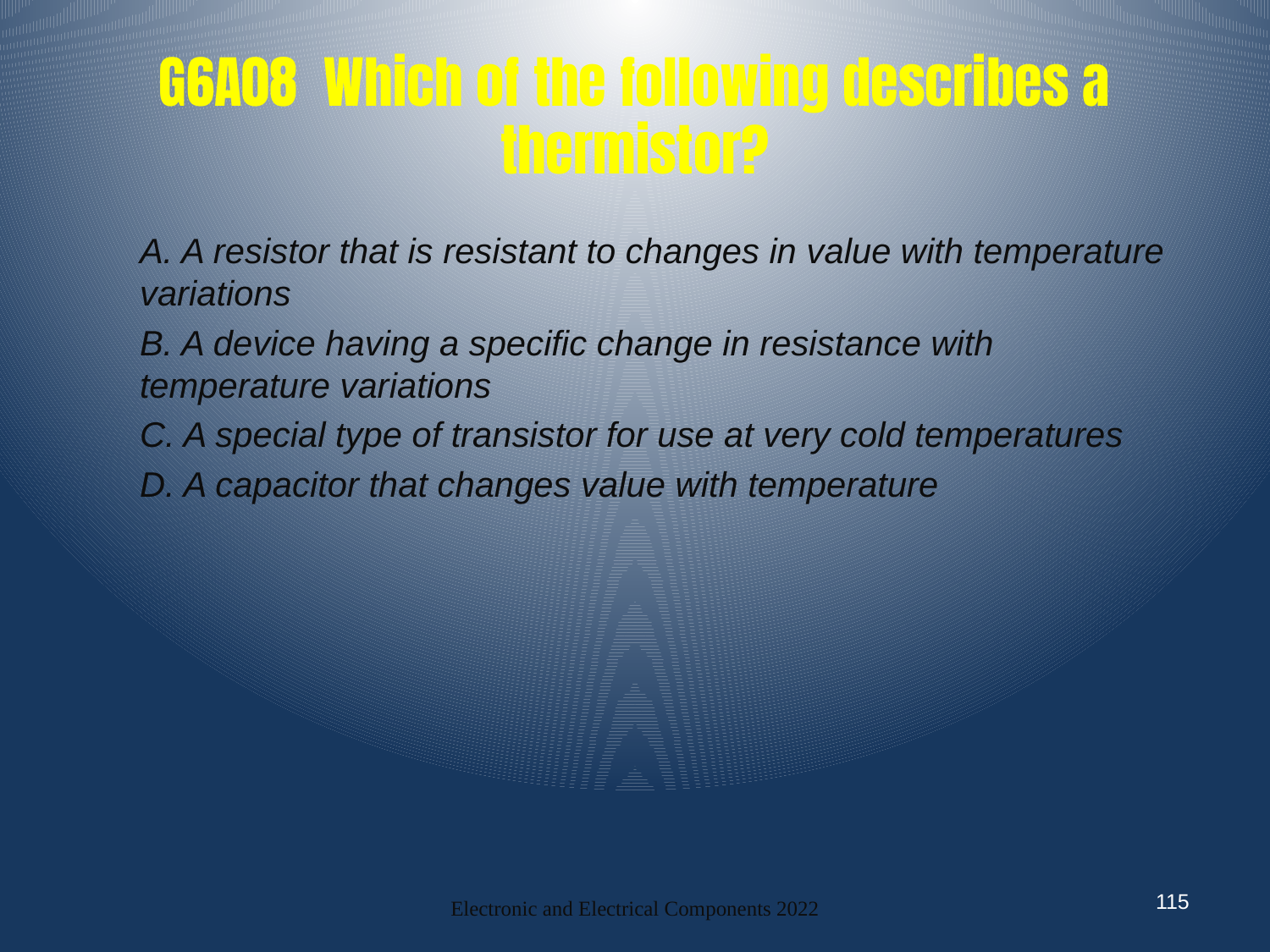

# G6A08  Which of the following describes a thermistor?
A. A resistor that is resistant to changes in value with temperature variations
B. A device having a specific change in resistance with temperature variations
C. A special type of transistor for use at very cold temperatures
D. A capacitor that changes value with temperature
115
Electronic and Electrical Components 2022